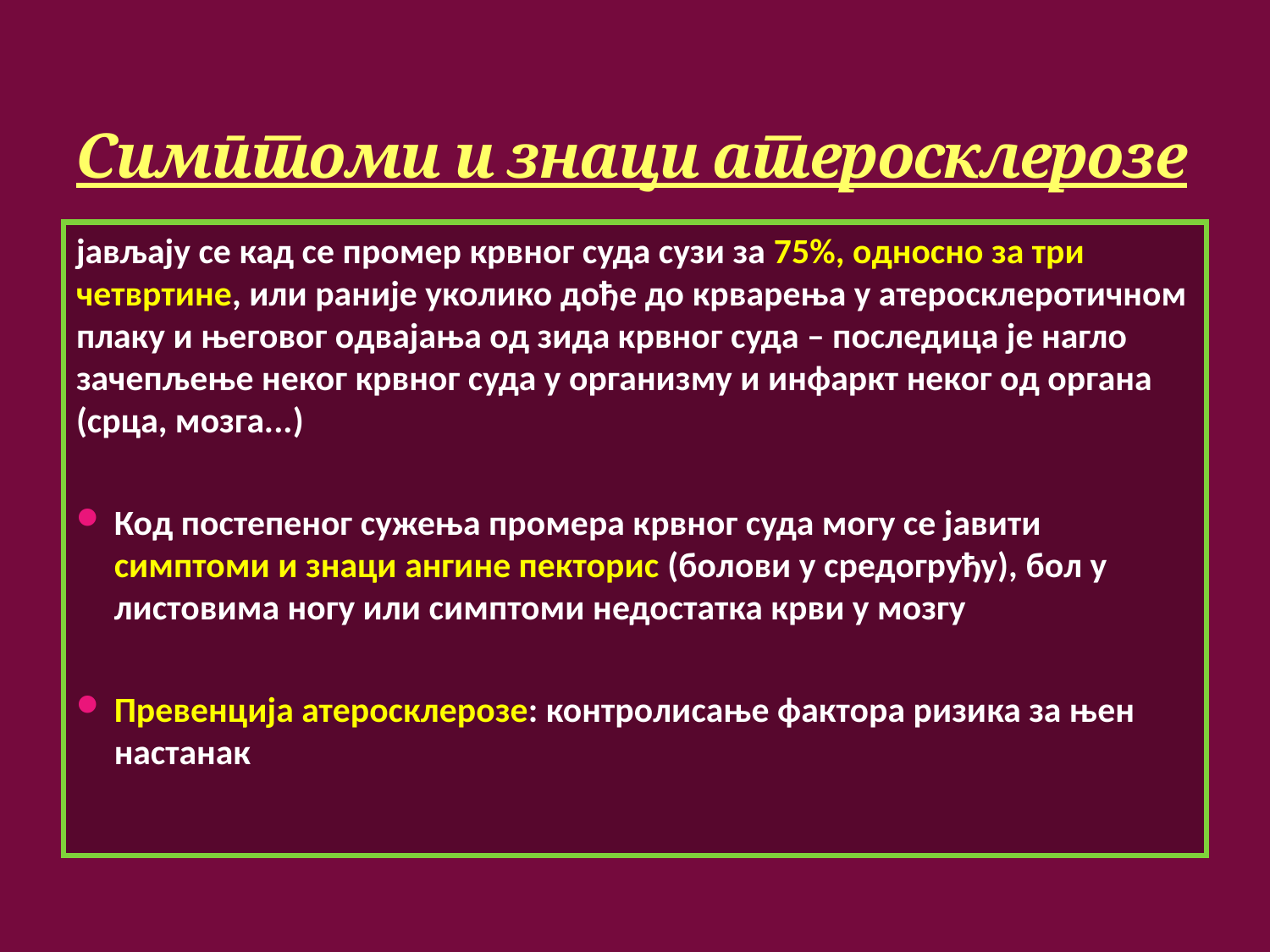

# Симптоми и знаци атеросклерозе
јављају се кад се промер крвног суда сузи за 75%, односно за три четвртине, или раније уколико дође до крварења у атеросклеротичном плаку и његовог одвајања од зида крвног суда – последица је нагло зачепљење неког крвног суда у организму и инфаркт неког од органа (срца, мозга...)

Код постепеног сужења промера крвног суда могу се јавити симптоми и знаци ангине пекторис (болови у средогруђу), бол у листовима ногу или симптоми недостатка крви у мозгу

Превенција атеросклерозе: контролисање фактора ризика за њен настанак